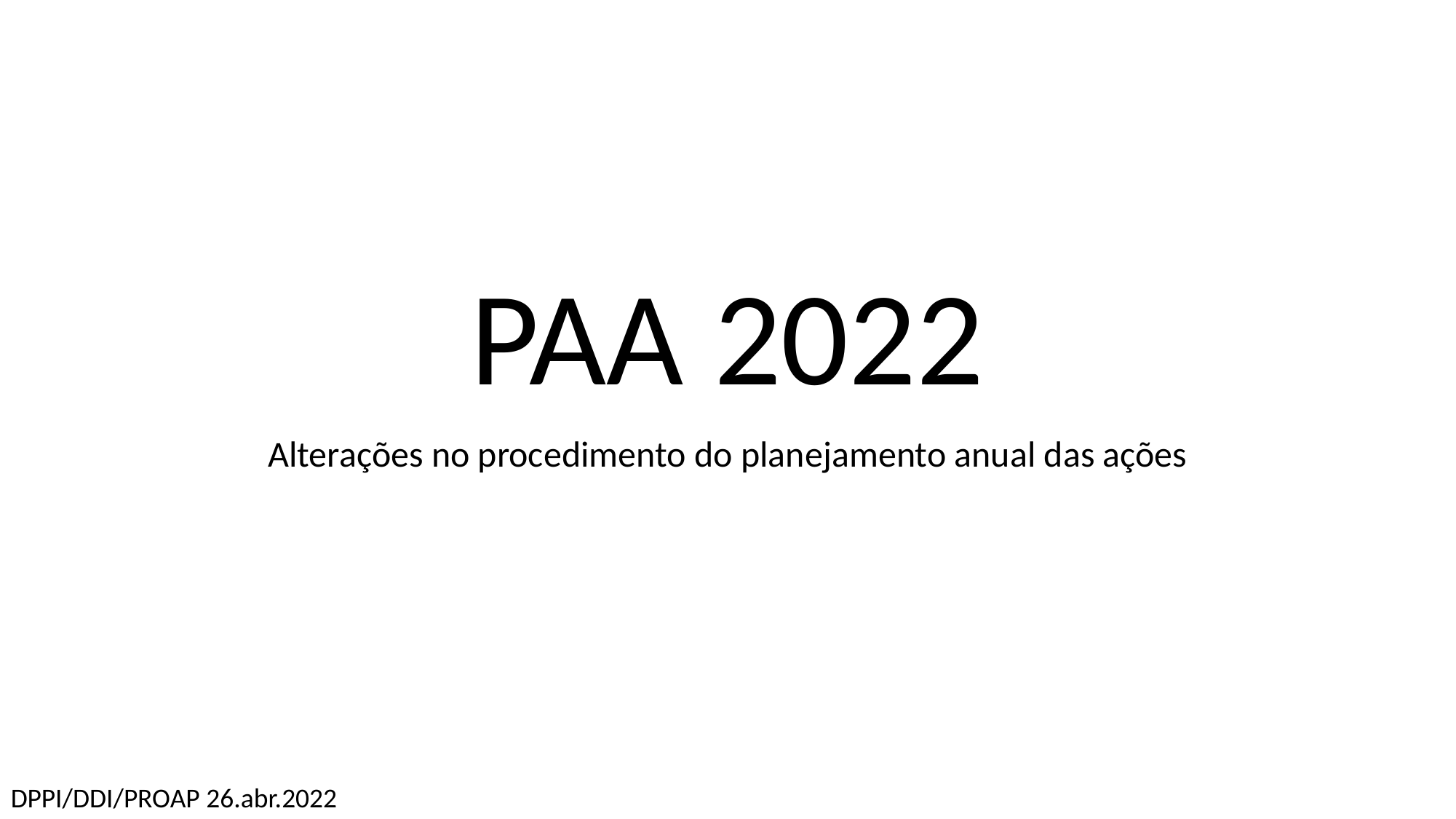

# PAA 2022
Alterações no procedimento do planejamento anual das ações
DPPI/DDI/PROAP 26.abr.2022